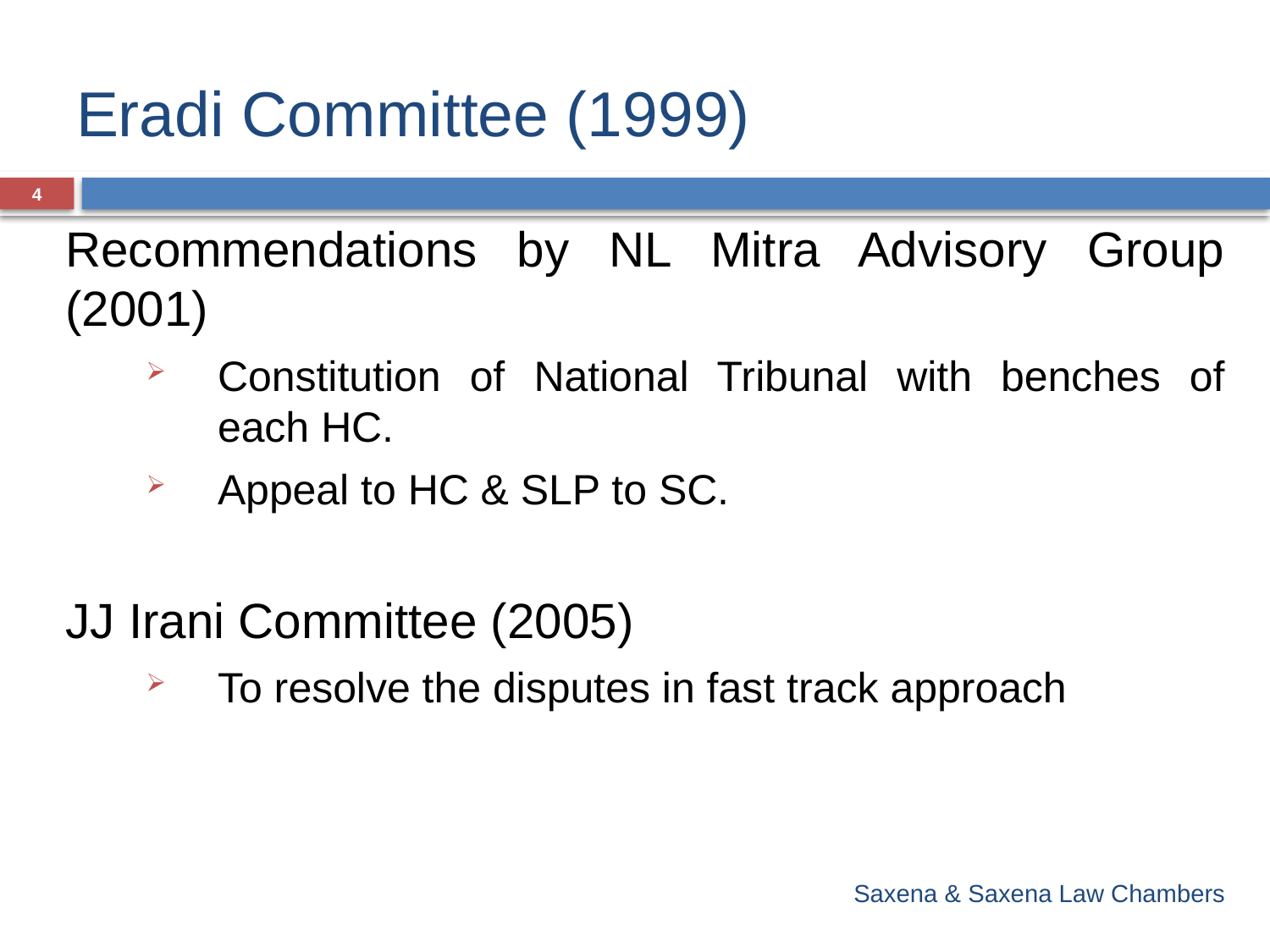

# Eradi Committee (1999)
4
Recommendations by NL Mitra Advisory Group (2001)
Constitution of National Tribunal with benches of each HC.
Appeal to HC & SLP to SC.

JJ Irani Committee (2005)
To resolve the disputes in fast track approach

Saxena & Saxena Law Chambers